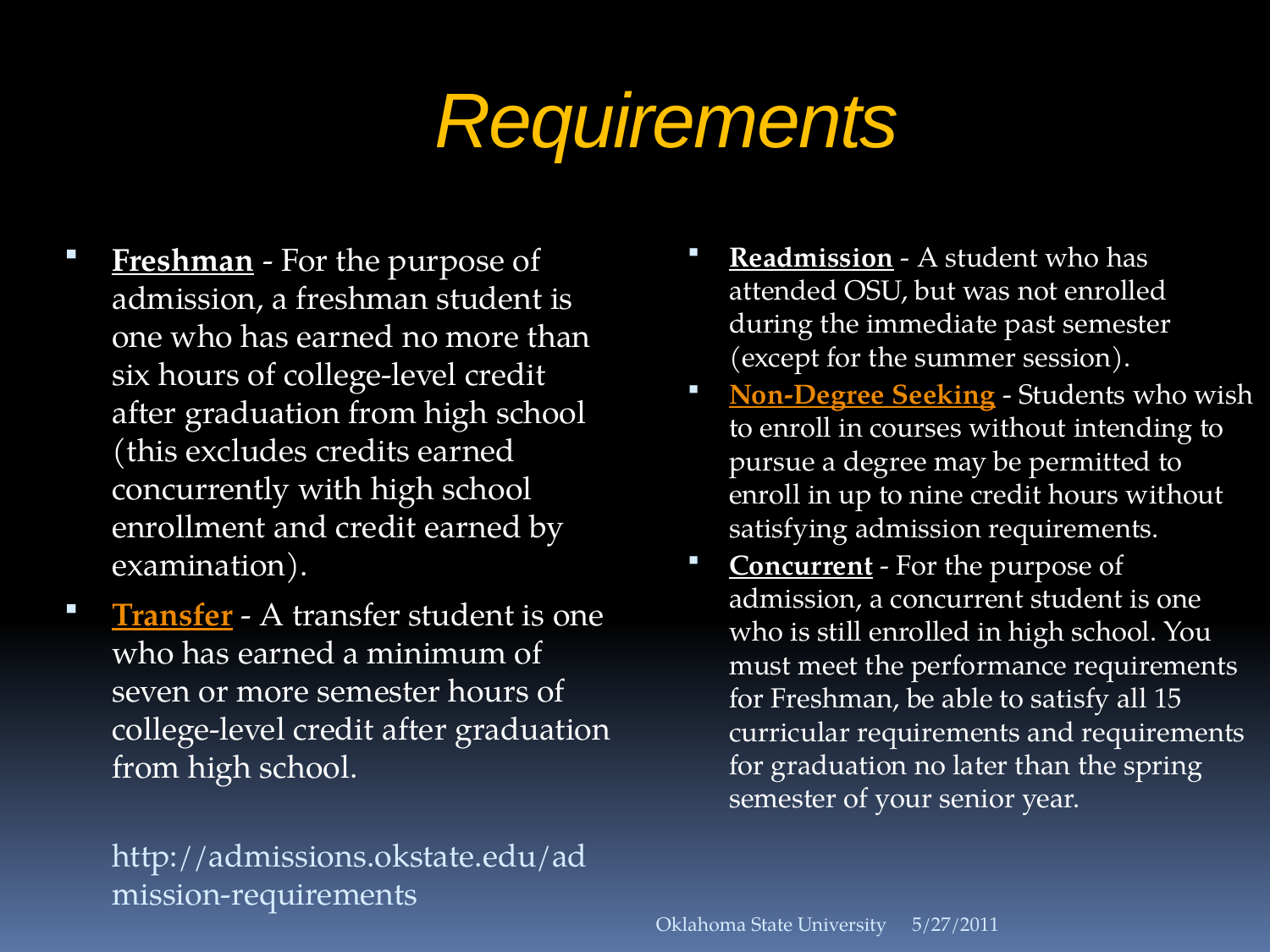

# Requirements
Freshman - For the purpose of admission, a freshman student is one who has earned no more than six hours of college-level credit after graduation from high school (this excludes credits earned concurrently with high school enrollment and credit earned by examination).
Transfer - A transfer student is one who has earned a minimum of seven or more semester hours of college-level credit after graduation from high school.
 http://admissions.okstate.edu/admission-requirements
Readmission - A student who has attended OSU, but was not enrolled during the immediate past semester (except for the summer session).
Non-Degree Seeking - Students who wish to enroll in courses without intending to pursue a degree may be permitted to enroll in up to nine credit hours without satisfying admission requirements.
Concurrent - For the purpose of admission, a concurrent student is one who is still enrolled in high school. You must meet the performance requirements for Freshman, be able to satisfy all 15 curricular requirements and requirements for graduation no later than the spring semester of your senior year.

Oklahoma State University
5/27/2011